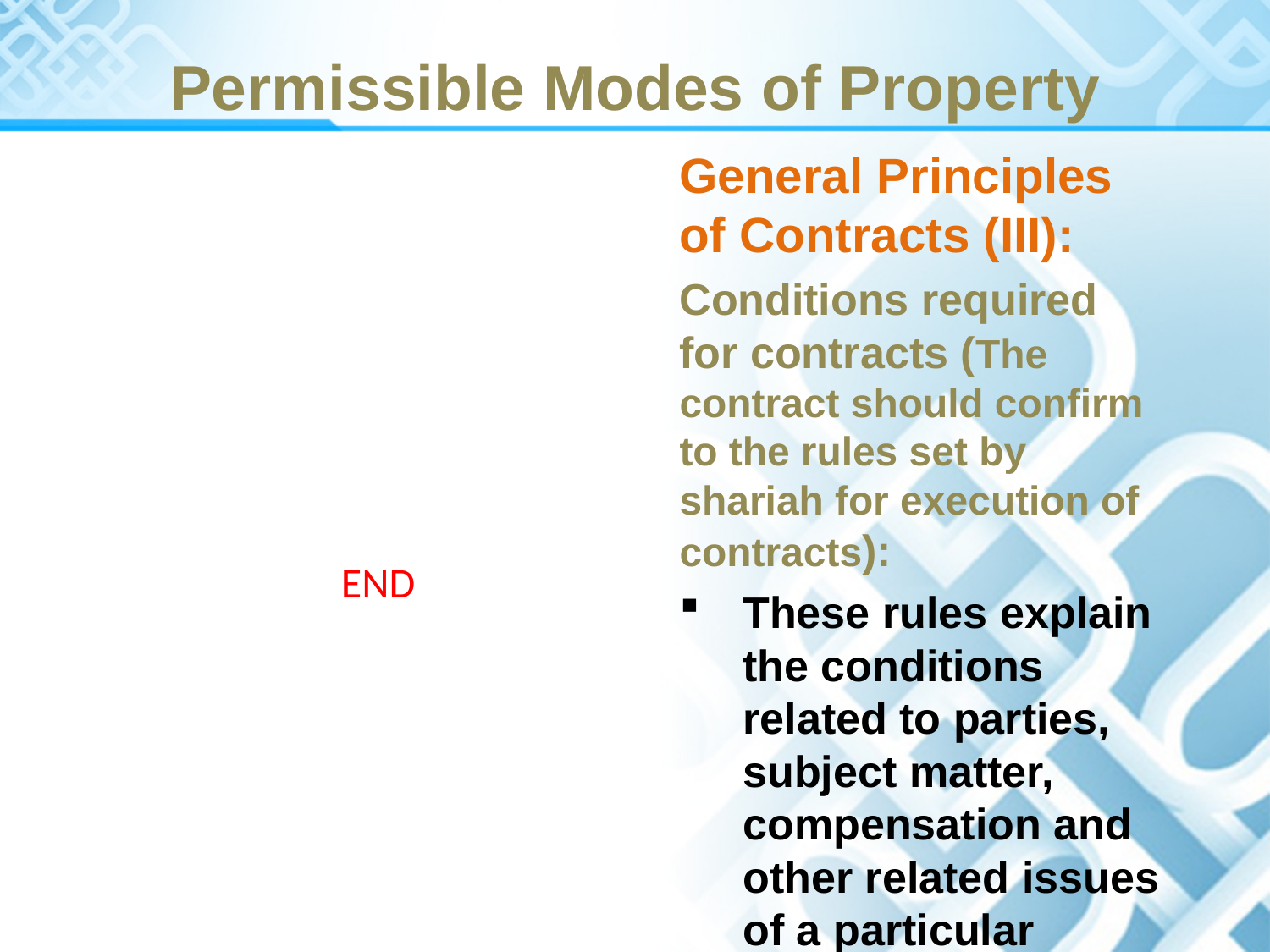

Permissible Modes of Property
General Principles of Contracts (III):
Conditions required for contracts (The contract should confirm to the rules set by shariah for execution of contracts):
These rules explain the conditions related to parties, subject matter, compensation and other related issues of a particular contract
END